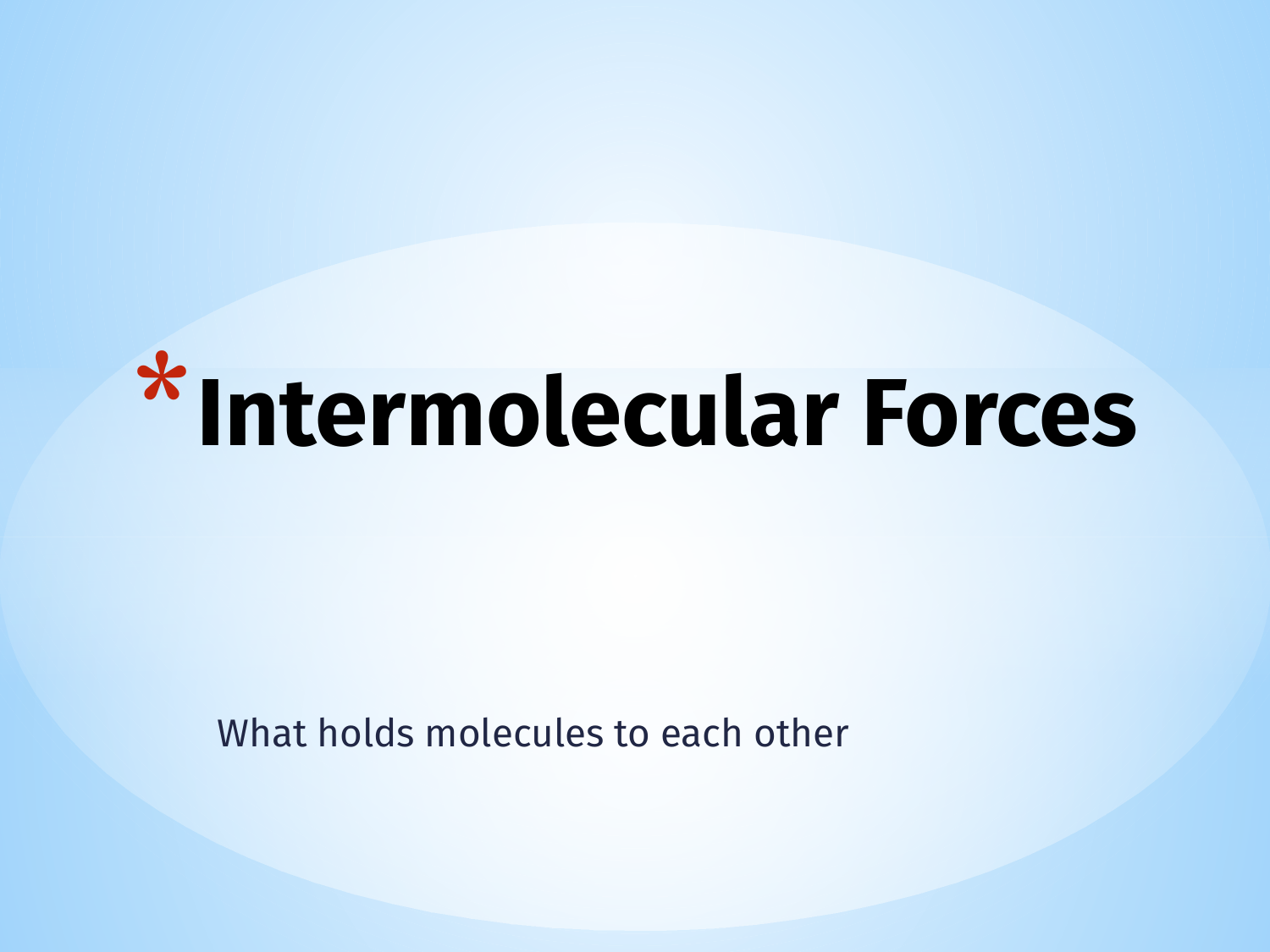

# Intermolecular Forces
What holds molecules to each other